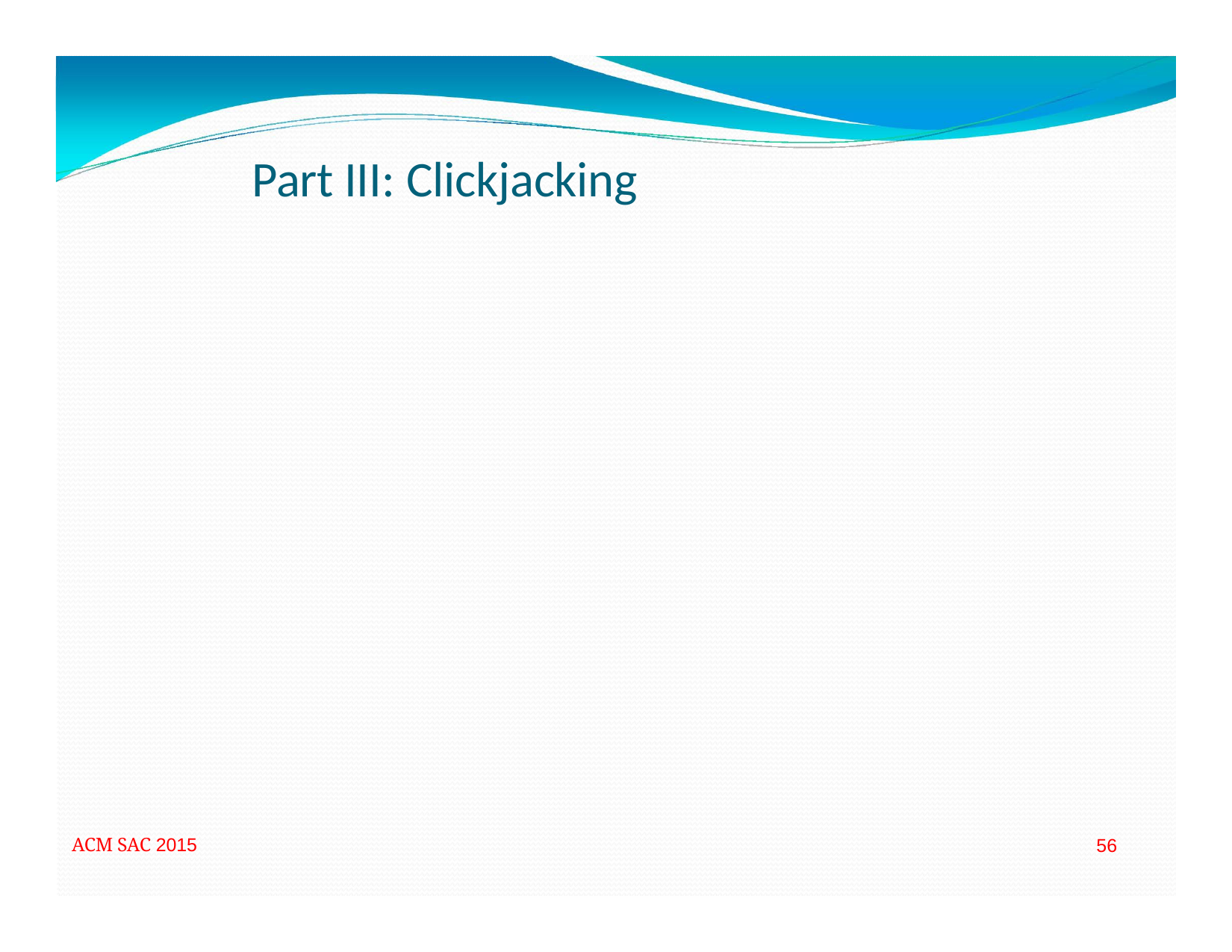

# Part III: Clickjacking
ACM SAC 2015
56